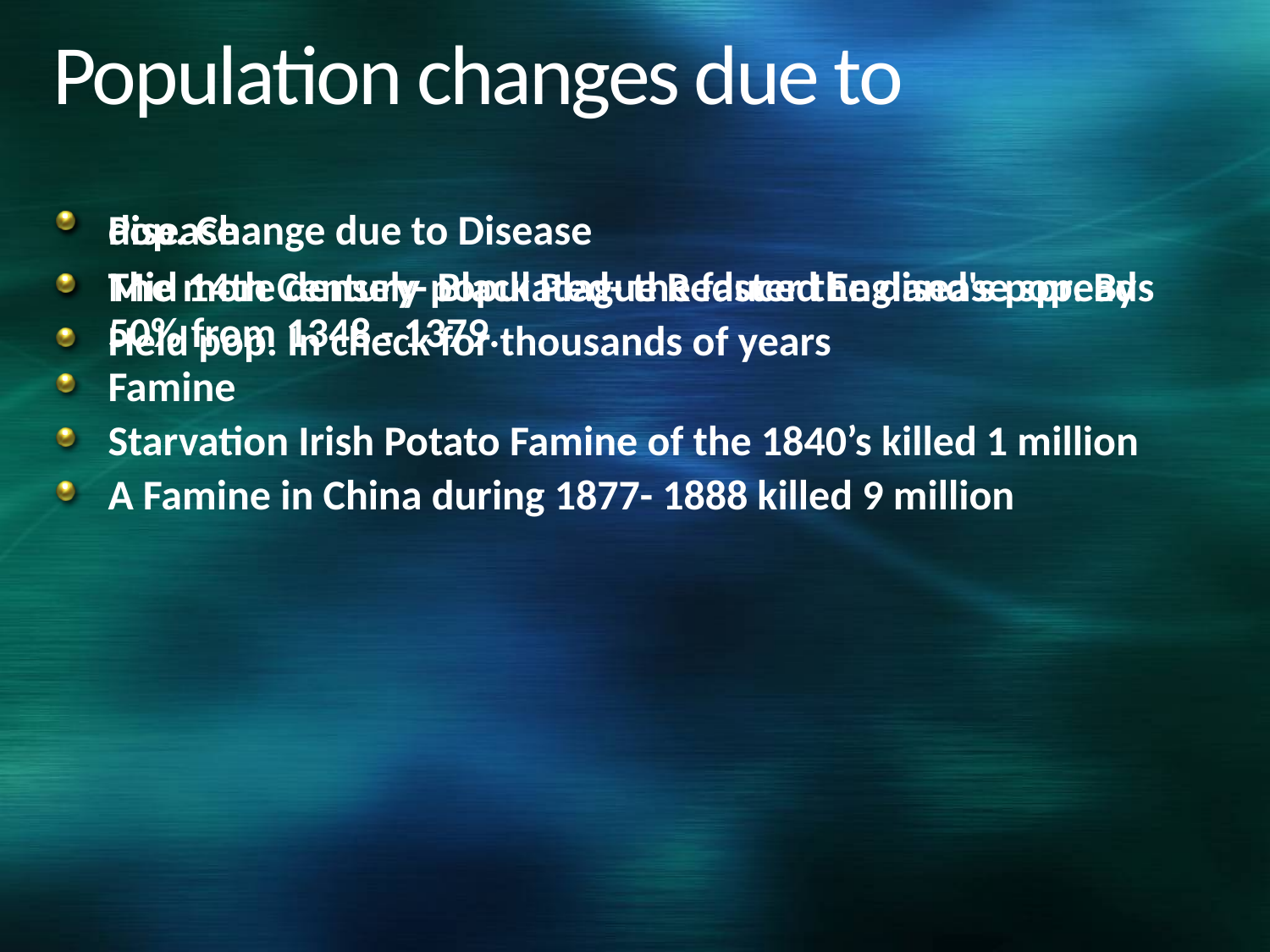

# Population changes due to
disease
Mid 14th Century- Black Plague Reduced England's pop. By 50% from 1348 - 1379.
Famine
Starvation Irish Potato Famine of the 1840’s killed 1 million
A Famine in China during 1877- 1888 killed 9 million

Pop. Change due to Disease
The more densely populated- the faster the disease spreads
Held pop. In check for thousands of years